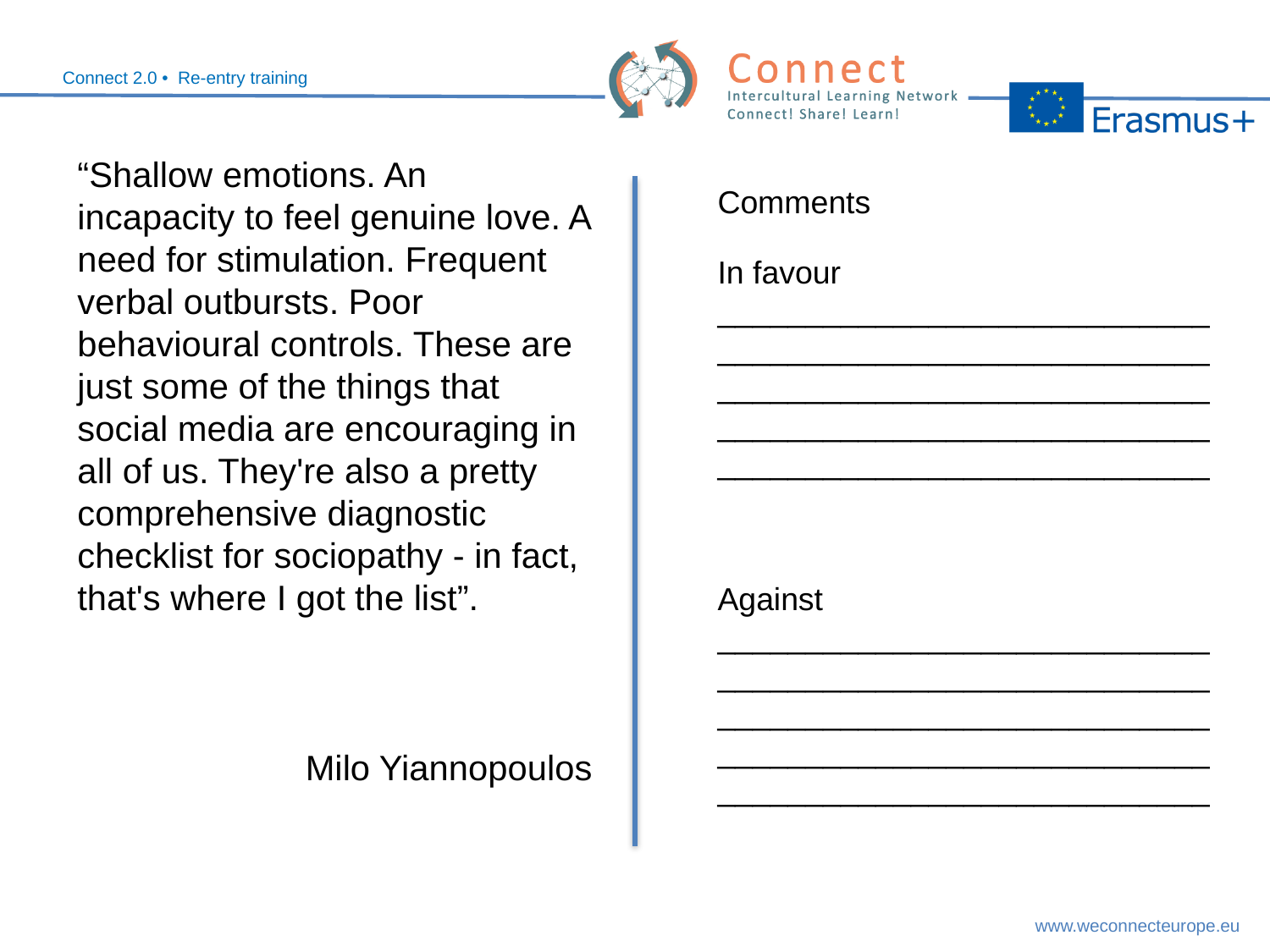

“Shallow emotions. An incapacity to feel genuine love. A need for stimulation. Frequent verbal outbursts. Poor behavioural controls. These are just some of the things that social media are encouraging in all of us. They're also a pretty comprehensive diagnostic checklist for sociopathy - in fact, that's where I got the list”.

Milo Yiannopoulos
Comments
In favour
____________________________________________________________________________________________________________________________________________
Against
____________________________________________________________________________________________________________________________________________